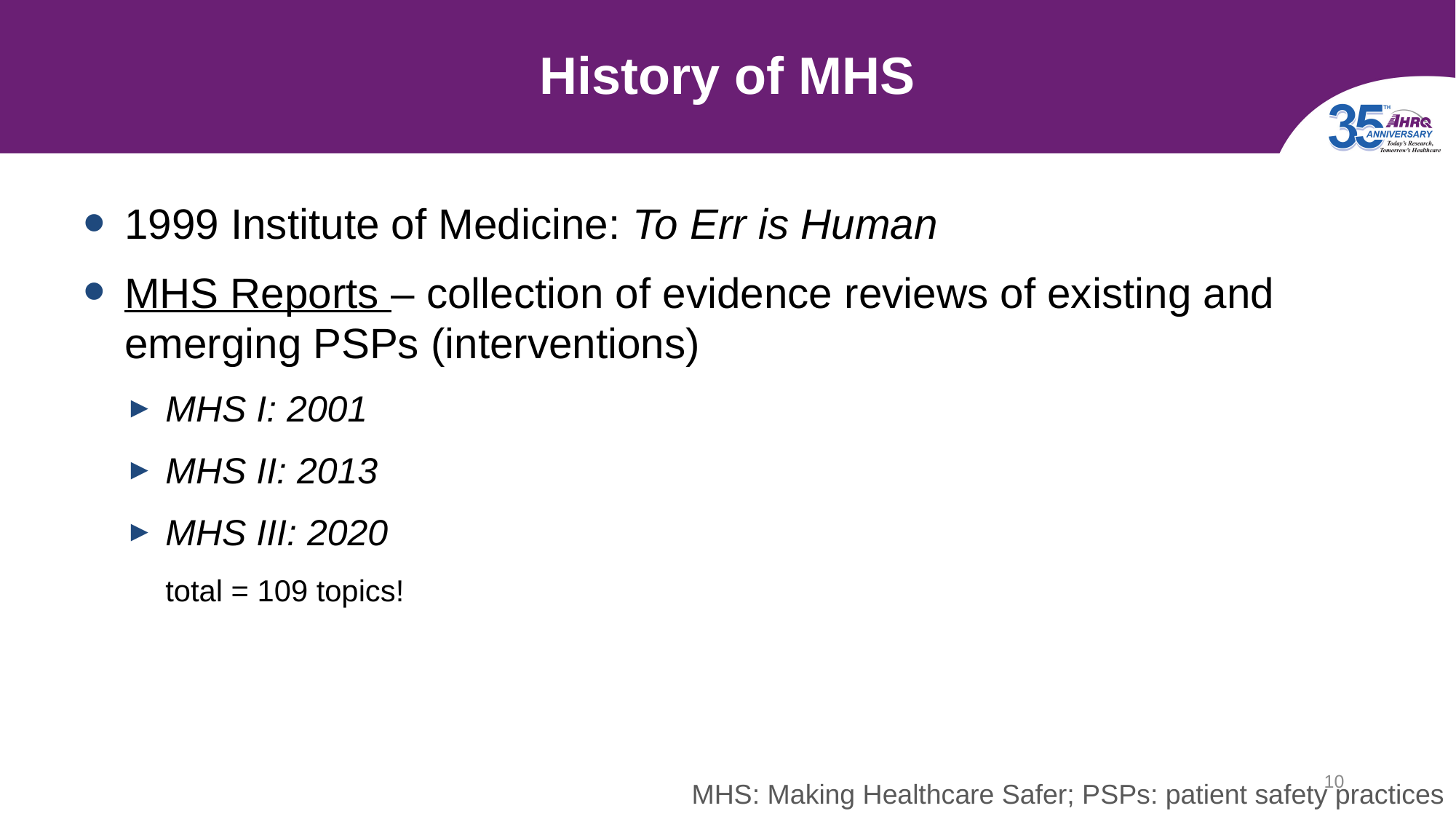

# History of MHS
1999 Institute of Medicine: To Err is Human
MHS Reports – collection of evidence reviews of existing and emerging PSPs (interventions)
MHS I: 2001
MHS II: 2013
MHS III: 2020
total = 109 topics!
10
MHS: Making Healthcare Safer; PSPs: patient safety practices